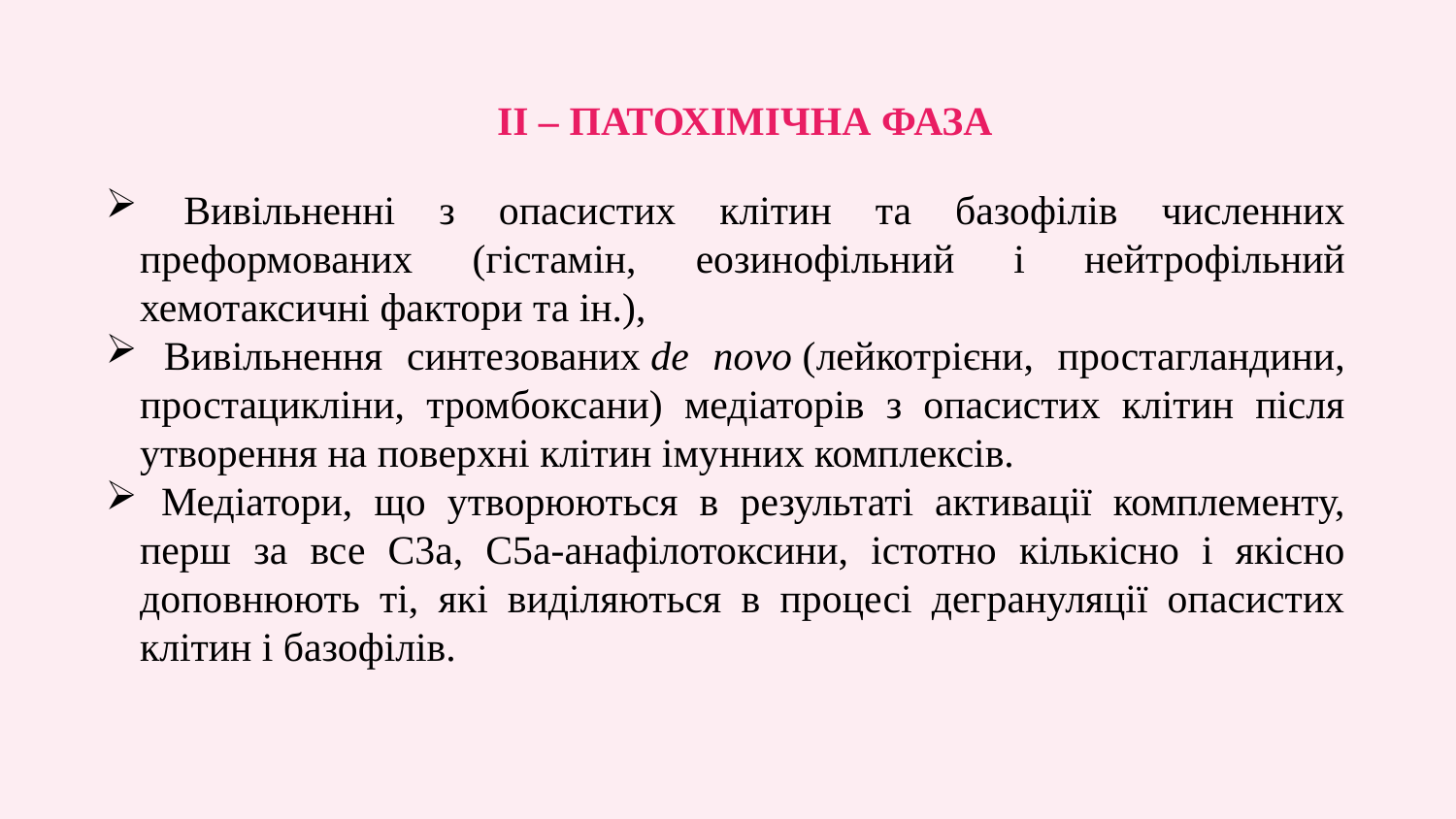

ІІ – ПАТОХІМІЧНА ФАЗА
 Вивільненні з опасистих клітин та базофілів численних преформованих (гістамін, еозинофільний і нейтрофільний хемотаксичні фактори та ін.),
 Вивільнення синтезованих de novo (лейкотрієни, простагландини, простацикліни, тромбоксани) медіаторів з опасистих клітин після утворення на поверхні клітин імунних комплексів.
 Медіатори, що утворюються в результаті активації комплементу, перш за все С3а, С5а-анафілотоксини, істотно кількісно і якісно доповнюють ті, які виділяються в процесі дегрануляції опасистих клітин і базофілів.